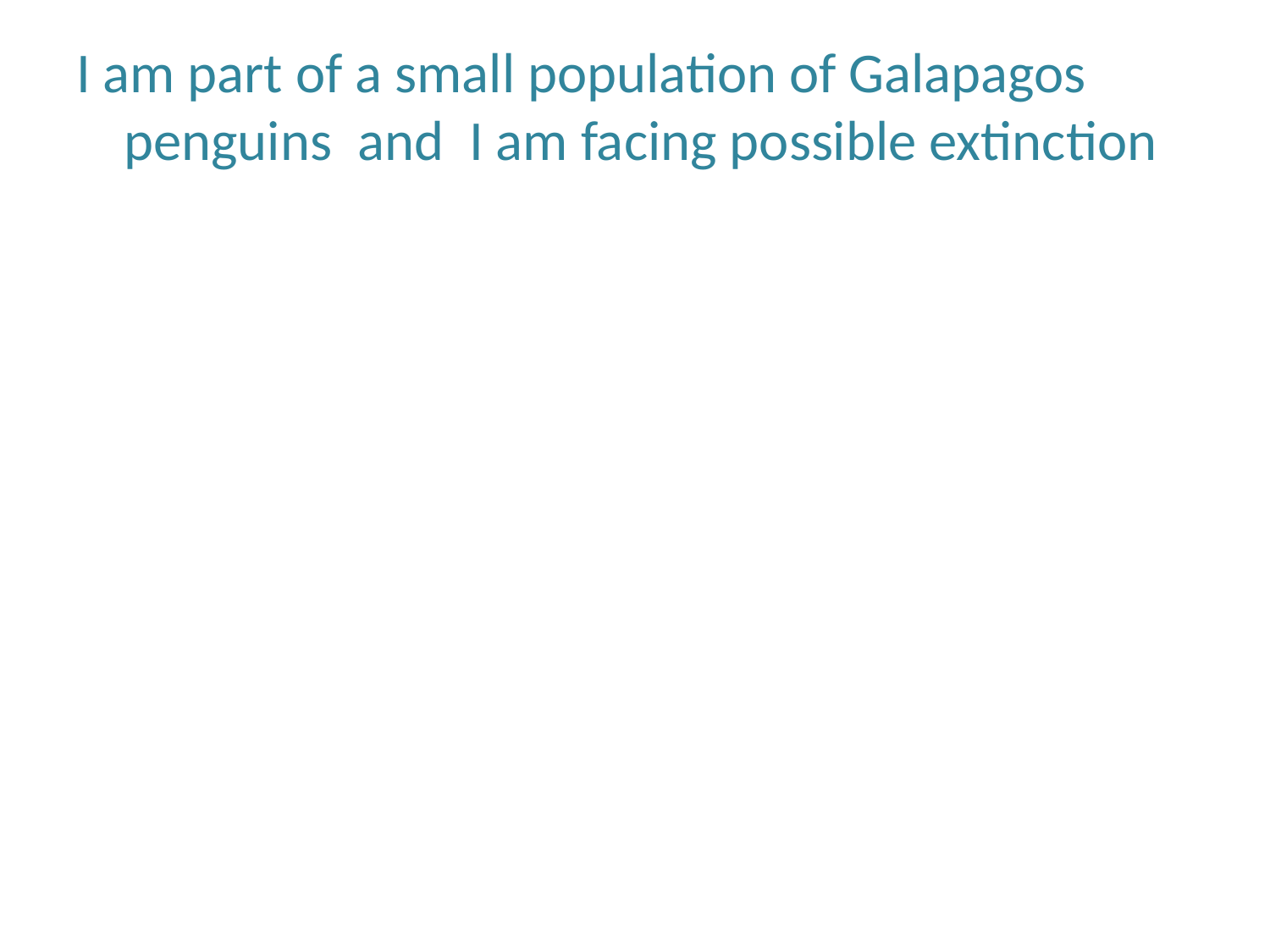

I am part of a small population of Galapagos penguins  and  I am facing possible extinction